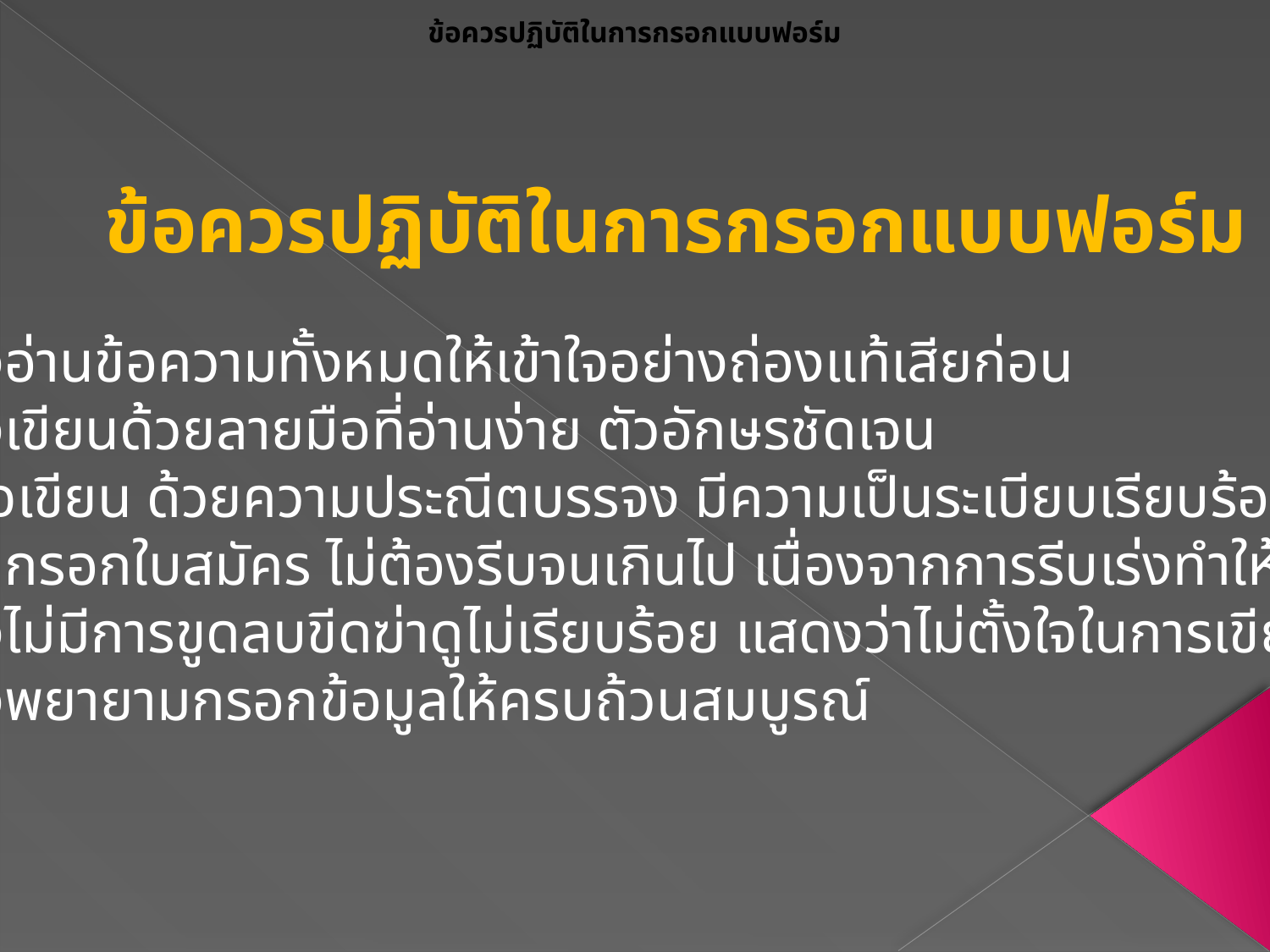

ข้อควรปฏิบัติในการกรอกแบบฟอร์ม
ข้อควรปฏิบัติในการกรอกแบบฟอร์ม
 ต้องอ่านข้อความทั้งหมดให้เข้าใจอย่างถ่องแท้เสียก่อน
 ต้องเขียนด้วยลายมือที่อ่านง่าย ตัวอักษรชัดเจน
 ตั้งใจเขียน ด้วยความประณีตบรรจง มีความเป็นระเบียบเรียบร้อย
 เวลากรอกใบสมัคร ไม่ต้องรีบจนเกินไป เนื่องจากการรีบเร่งทำให้เขียนผิด
 ต้องไม่มีการขูดลบขีดฆ่าดูไม่เรียบร้อย แสดงว่าไม่ตั้งใจในการเขียน
 ต้องพยายามกรอกข้อมูลให้ครบถ้วนสมบูรณ์